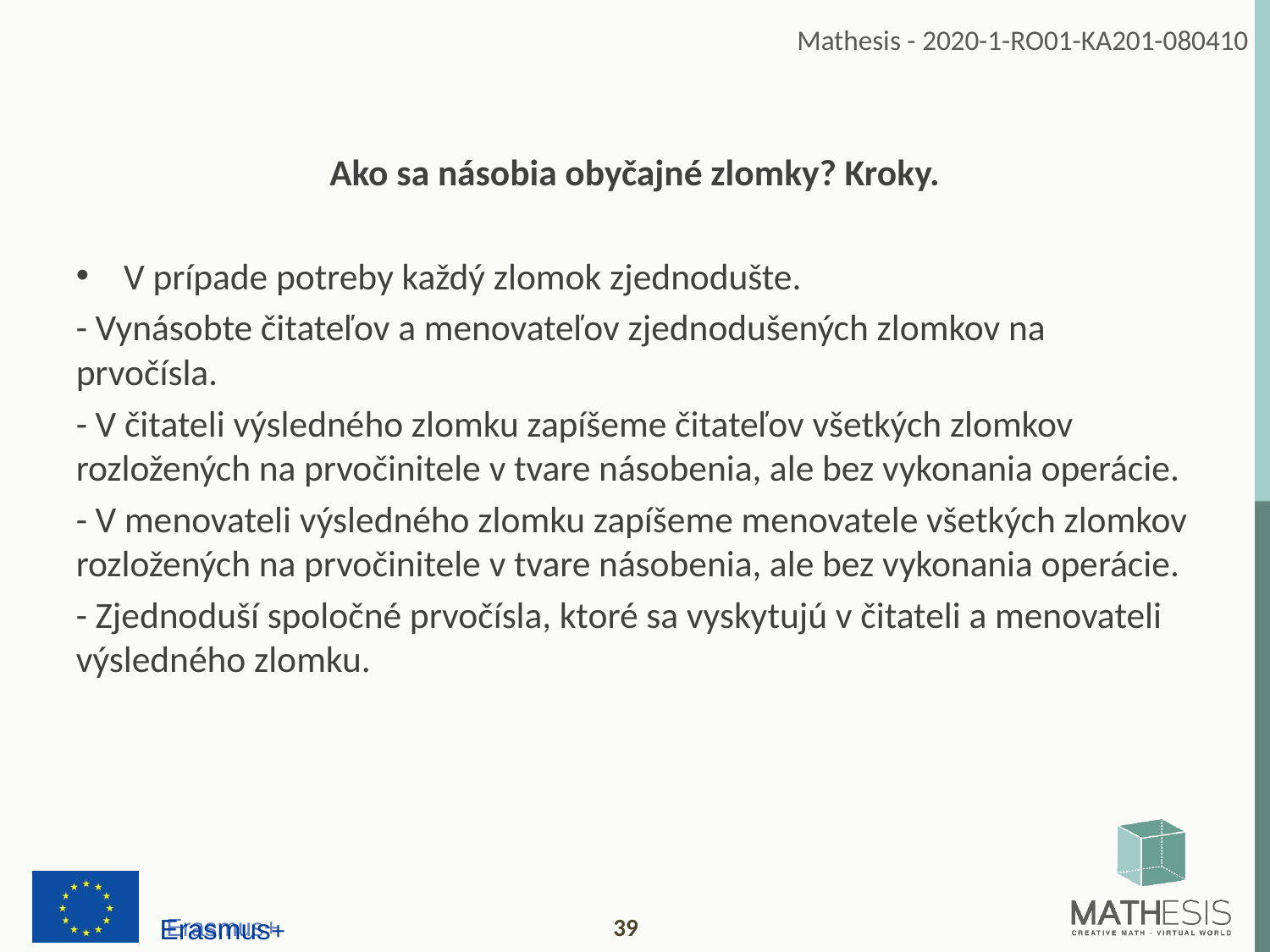

Ako sa násobia obyčajné zlomky? Kroky.

V prípade potreby každý zlomok zjednodušte.
- Vynásobte čitateľov a menovateľov zjednodušených zlomkov na prvočísla.
- V čitateli výsledného zlomku zapíšeme čitateľov všetkých zlomkov rozložených na prvočinitele v tvare násobenia, ale bez vykonania operácie.
- V menovateli výsledného zlomku zapíšeme menovatele všetkých zlomkov rozložených na prvočinitele v tvare násobenia, ale bez vykonania operácie.
- Zjednoduší spoločné prvočísla, ktoré sa vyskytujú v čitateli a menovateli výsledného zlomku.